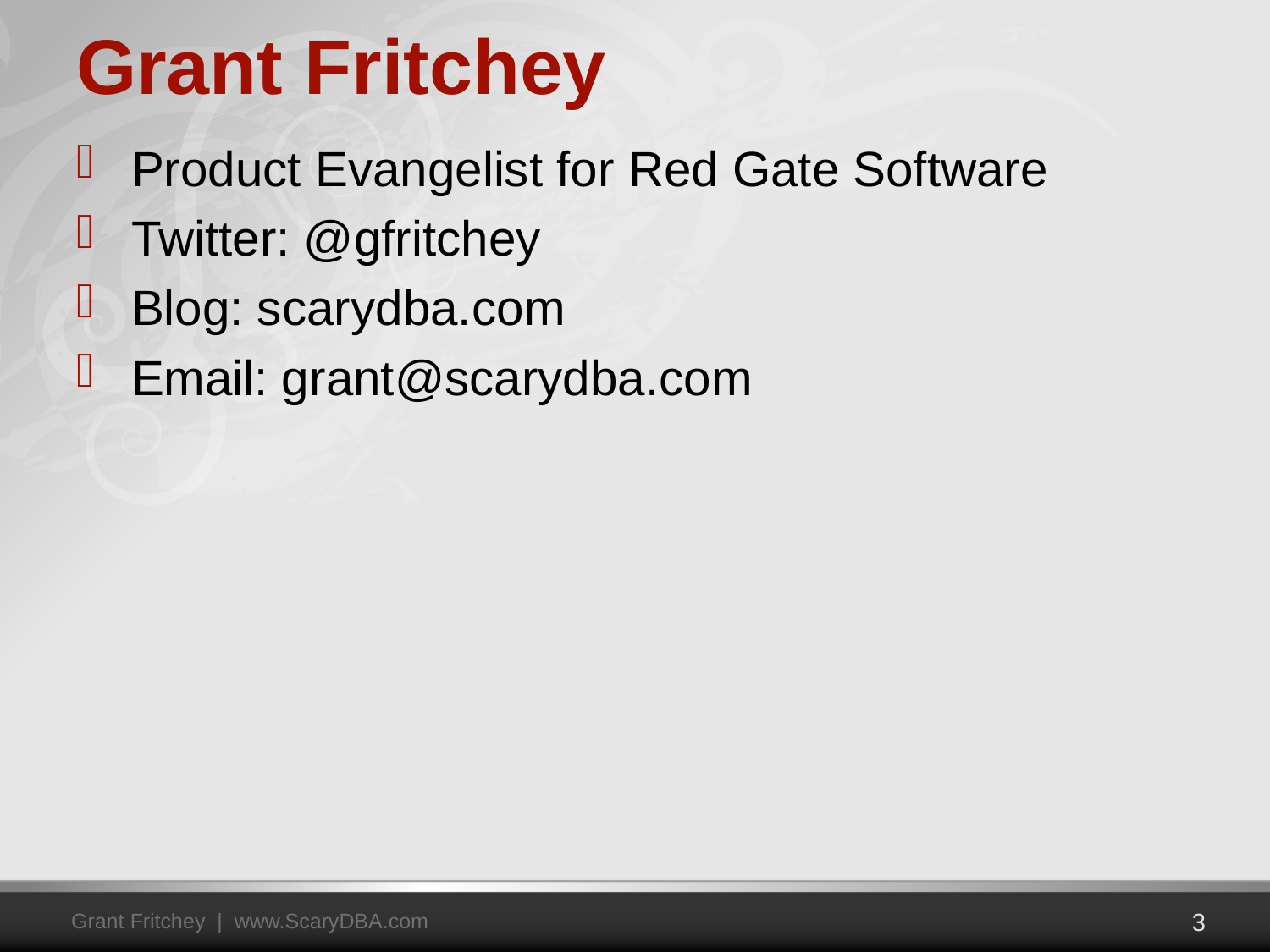

# Grant Fritchey
Product Evangelist for Red Gate Software
Twitter: @gfritchey
Blog: scarydba.com
Email: grant@scarydba.com
3